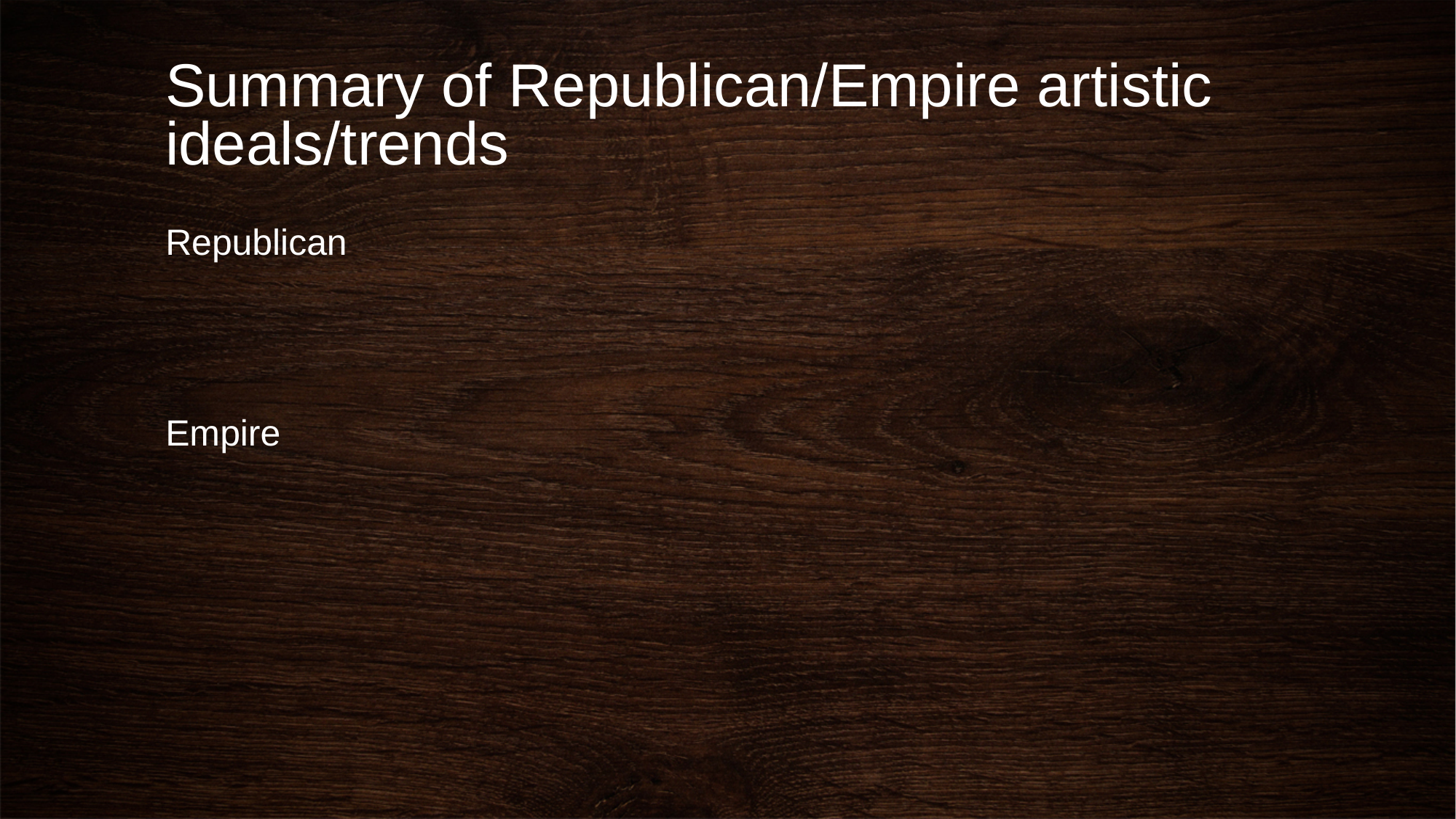

# Summary of Republican/Empire artistic ideals/trends
Republican

Empire